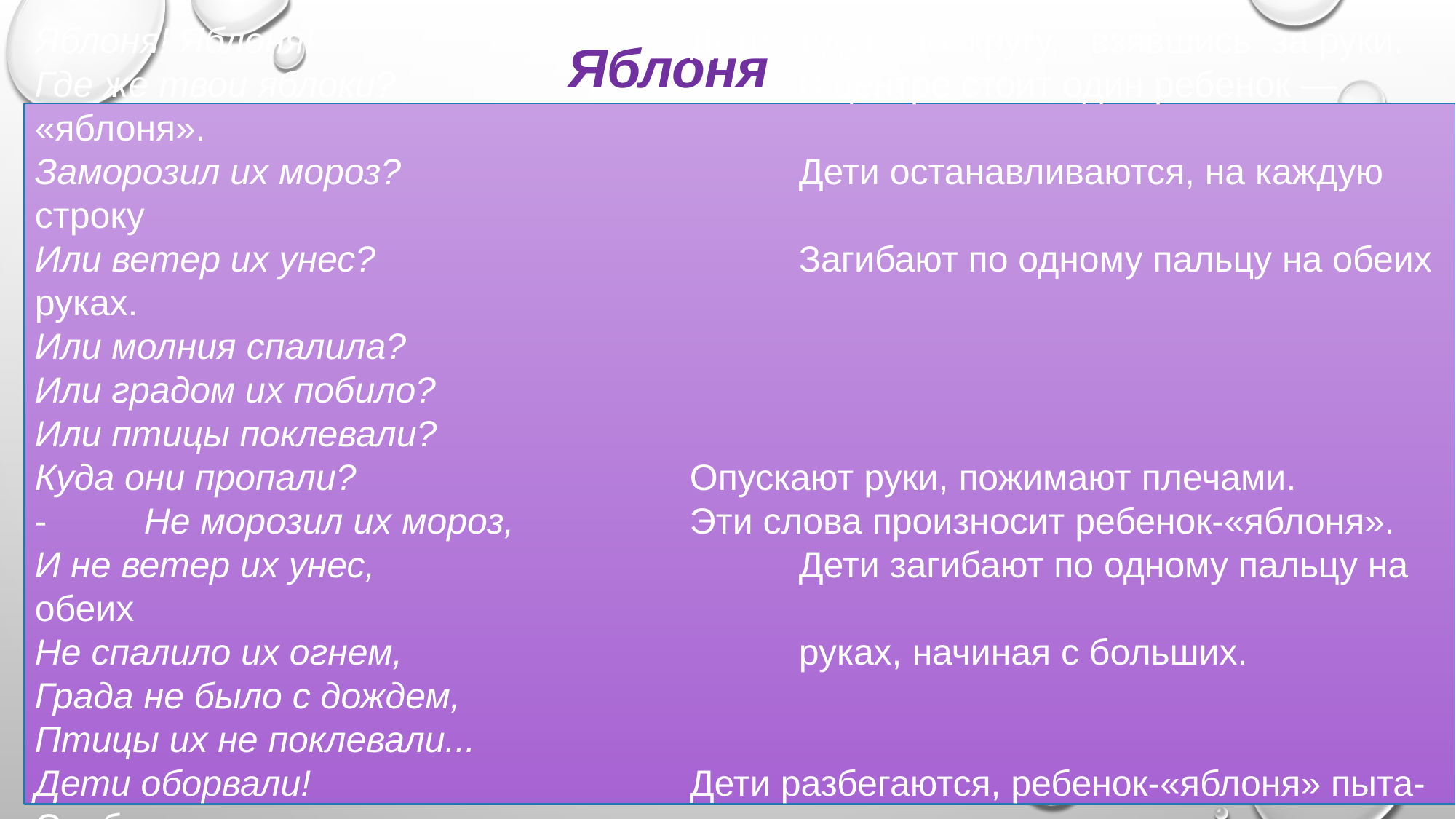

Яблоня
Яблоня! Яблоня!				Дети   идут   по  кругу,   взявшись  за руки.
Где же твои яблоки?				В центре стоит один ребенок — «яблоня».
Заморозил их мороз?				Дети останавливаются, на каждую строку
Или ветер их унес?				Загибают по одному пальцу на обеих руках.
Или молния спалила?
Или градом их побило?
Или птицы поклевали?
Куда они пропали?				Опускают руки, пожимают плечами.
-	Не морозил их мороз,		Эти слова произносит ребенок-«яблоня».
И не ветер их унес,				Дети загибают по одному пальцу на обеих
Не спалило их огнем,				руках, начиная с больших.
Града не было с дождем,
Птицы их не поклевали...
Дети оборвали!				Дети разбегаются, ребенок-«яблоня» пыта-
Сербская песенка		ется их запятнать.